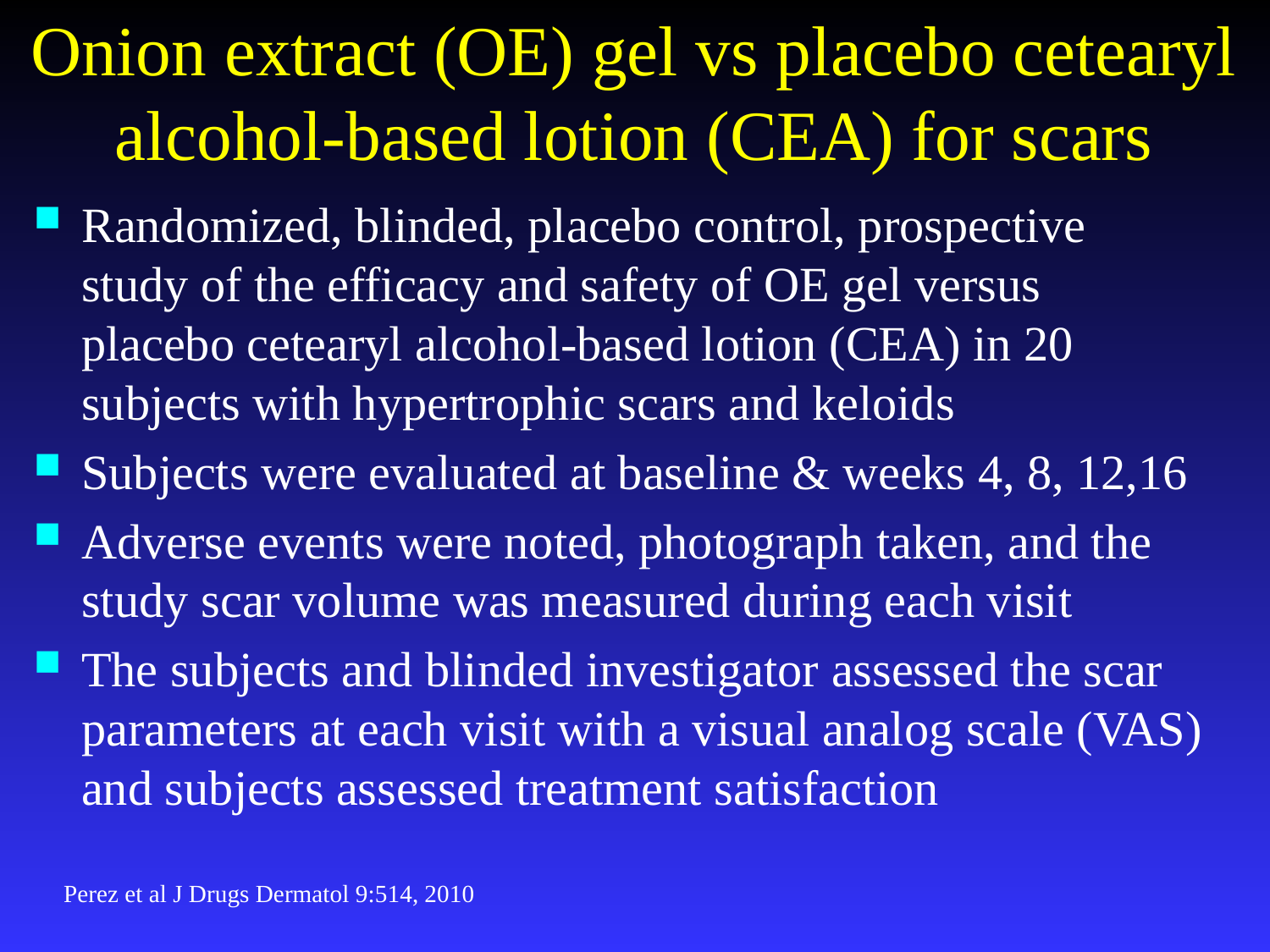

# Onion extract (OE) gel vs placebo cetearyl alcohol-based lotion (CEA) for scars

Randomized, blinded, placebo control, prospective study of the efficacy and safety of OE gel versus placebo cetearyl alcohol-based lotion (CEA) in 20 subjects with hypertrophic scars and keloids
Subjects were evaluated at baseline & weeks 4, 8, 12,16
Adverse events were noted, photograph taken, and the study scar volume was measured during each visit
The subjects and blinded investigator assessed the scar parameters at each visit with a visual analog scale (VAS) and subjects assessed treatment satisfaction
Perez et al J Drugs Dermatol 9:514, 2010